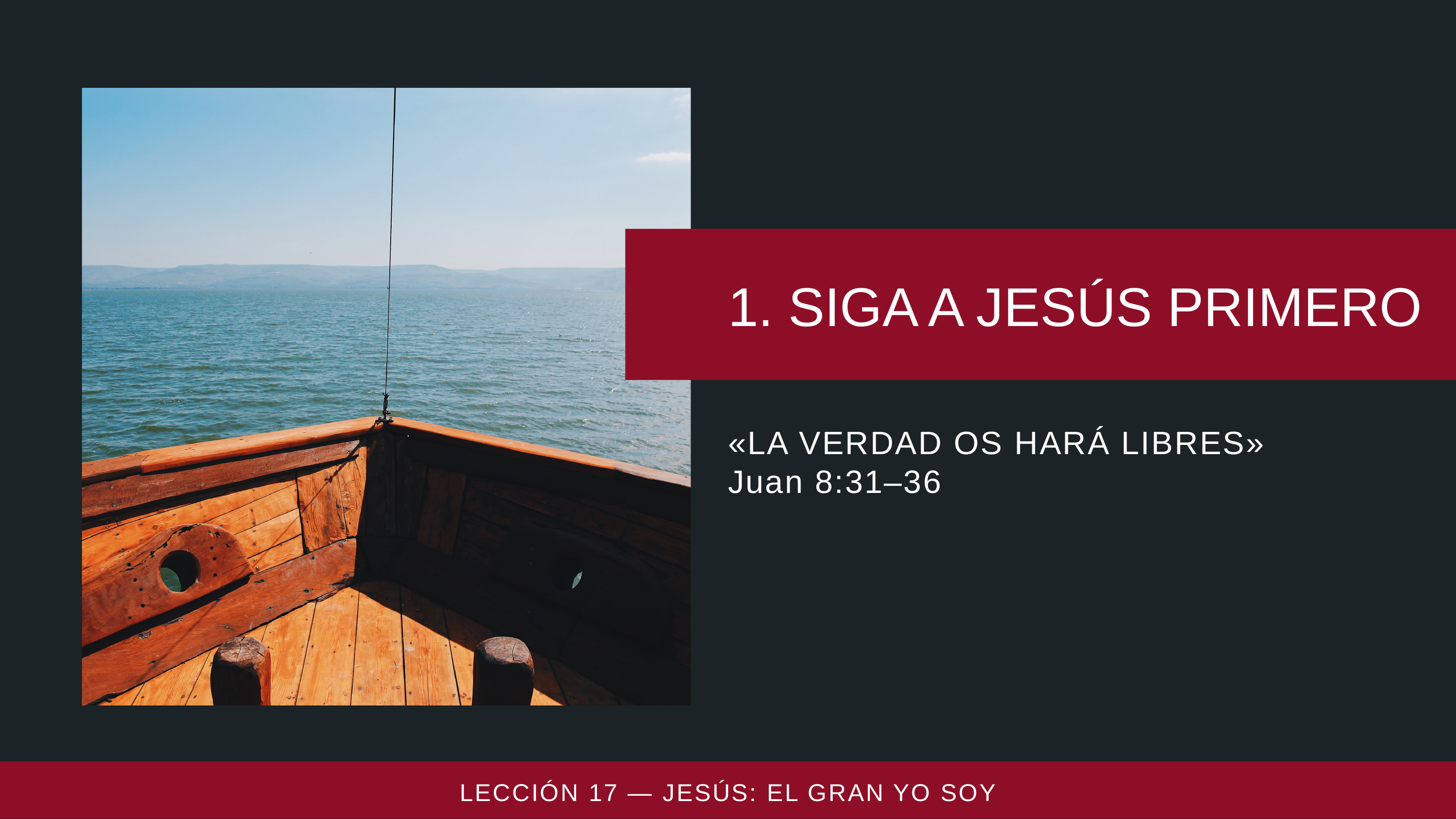

«LA VERDAD OS HARÁ LIBRES»
Juan 8:31–36